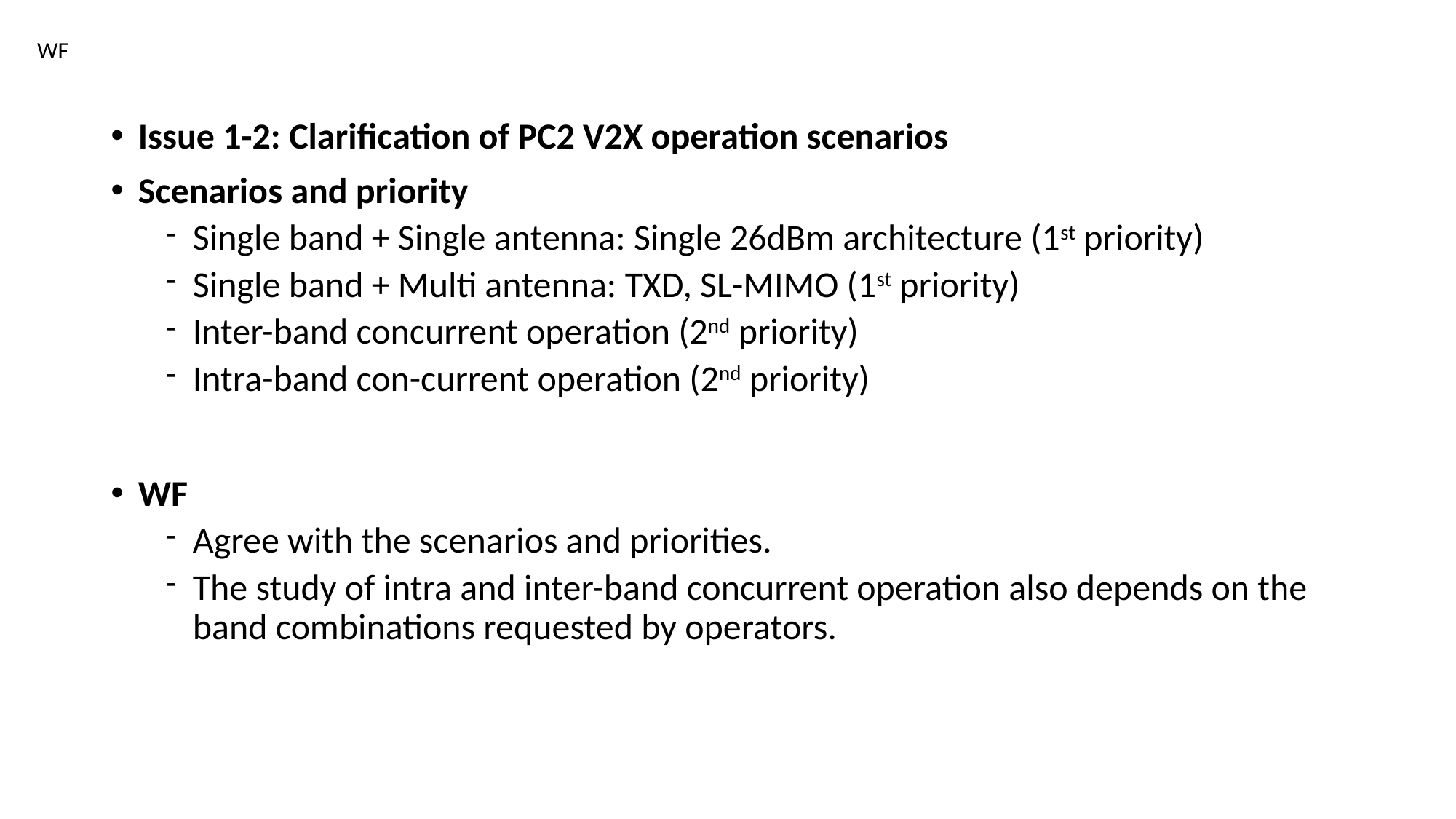

# WF
Issue 1-2: Clarification of PC2 V2X operation scenarios
Scenarios and priority
Single band + Single antenna: Single 26dBm architecture (1st priority)
Single band + Multi antenna: TXD, SL-MIMO (1st priority)
Inter-band concurrent operation (2nd priority)
Intra-band con-current operation (2nd priority)

WF
Agree with the scenarios and priorities.
The study of intra and inter-band concurrent operation also depends on the band combinations requested by operators.